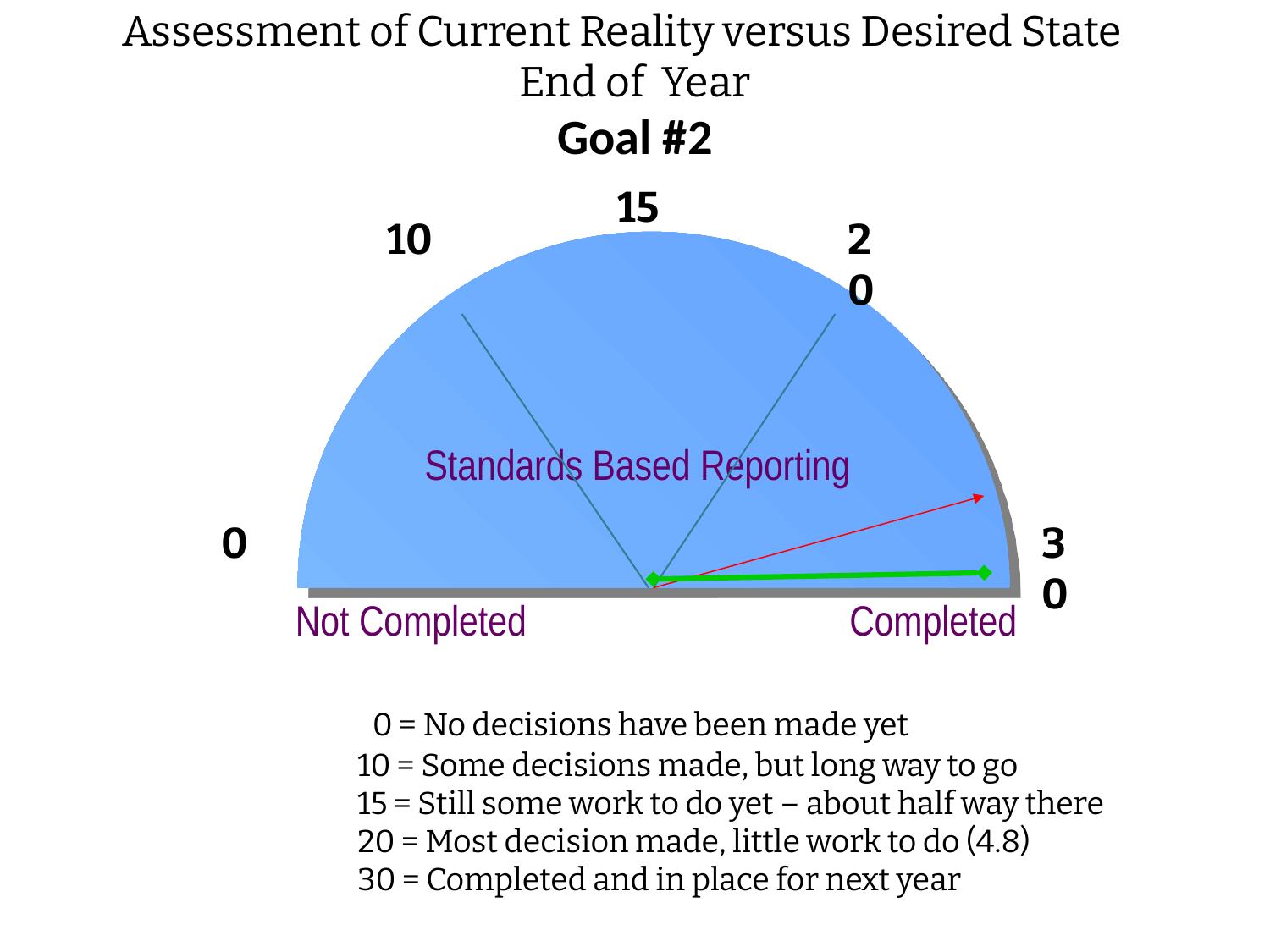

Assessment of Current Reality versus Desired State
End of  Year
Goal #2
15
10
20

Standards Based Reporting
Not Completed
Completed

0
30

  0 = No decisions have been made yet
10 = Some decisions made, but long way to go
15 = Still some work to do yet – about half way there
20 = Most decision made, little work to do (4.8)
30 = Completed and in place for next year